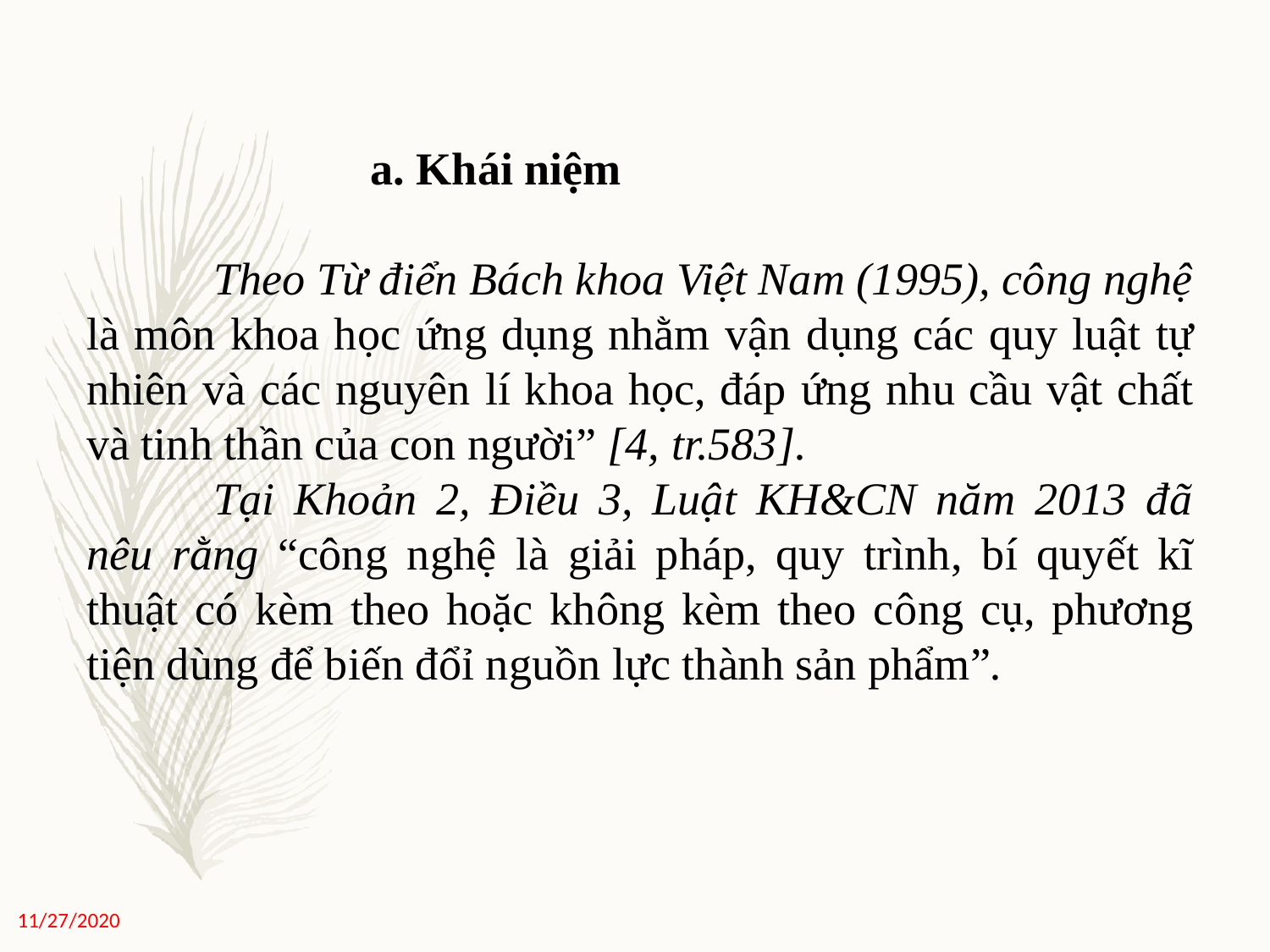

# a. Khái niệm
	Theo Từ điển Bách khoa Việt Nam (1995), công nghệ là môn khoa học ứng dụng nhằm vận dụng các quy luật tự nhiên và các nguyên lí khoa học, đáp ứng nhu cầu vật chất và tinh thần của con người” [4, tr.583].
	Tại Khoản 2, Điều 3, Luật KH&CN năm 2013 đã nêu rằng “công nghệ là giải pháp, quy trình, bí quyết kĩ thuật có kèm theo hoặc không kèm theo công cụ, phương tiện dùng để biến đổỉ nguồn lực thành sản phẩm”.
11/27/2020